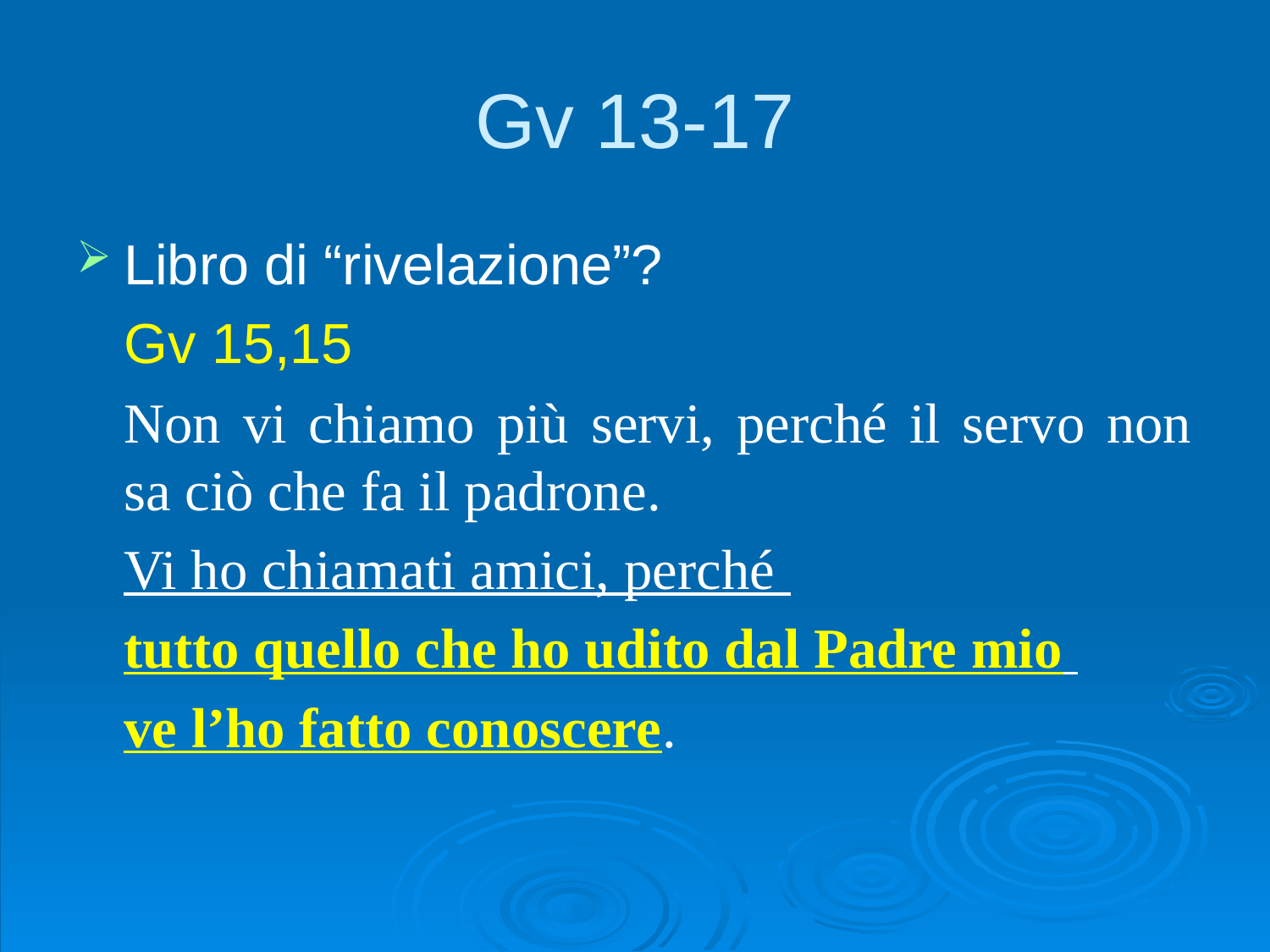

# Gv 13-17
Libro di “rivelazione”?
	Gv 15,15
	Non vi chiamo più servi, perché il servo non sa ciò che fa il padrone.
	Vi ho chiamati amici, perché
	tutto quello che ho udito dal Padre mio
	ve l’ho fatto conoscere.